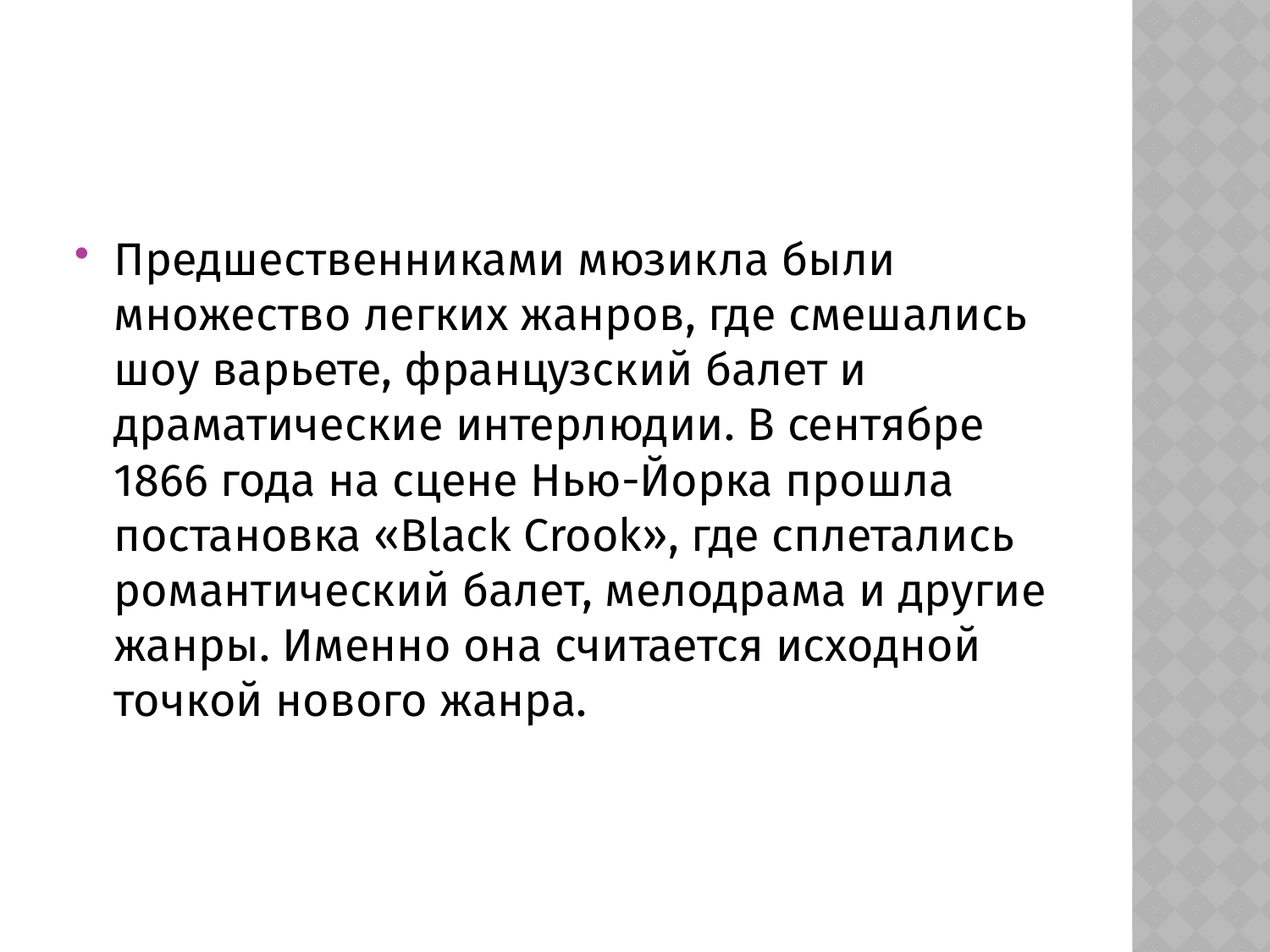

#
Предшественниками мюзикла были множество легких жанров, где смешались шоу варьете, французский балет и драматические интерлюдии. В сентябре 1866 года на сцене Нью-Йорка прошла постановка «Black Crook», где сплетались романтический балет, мелодрама и другие жанры. Именно она считается исходной точкой нового жанра.